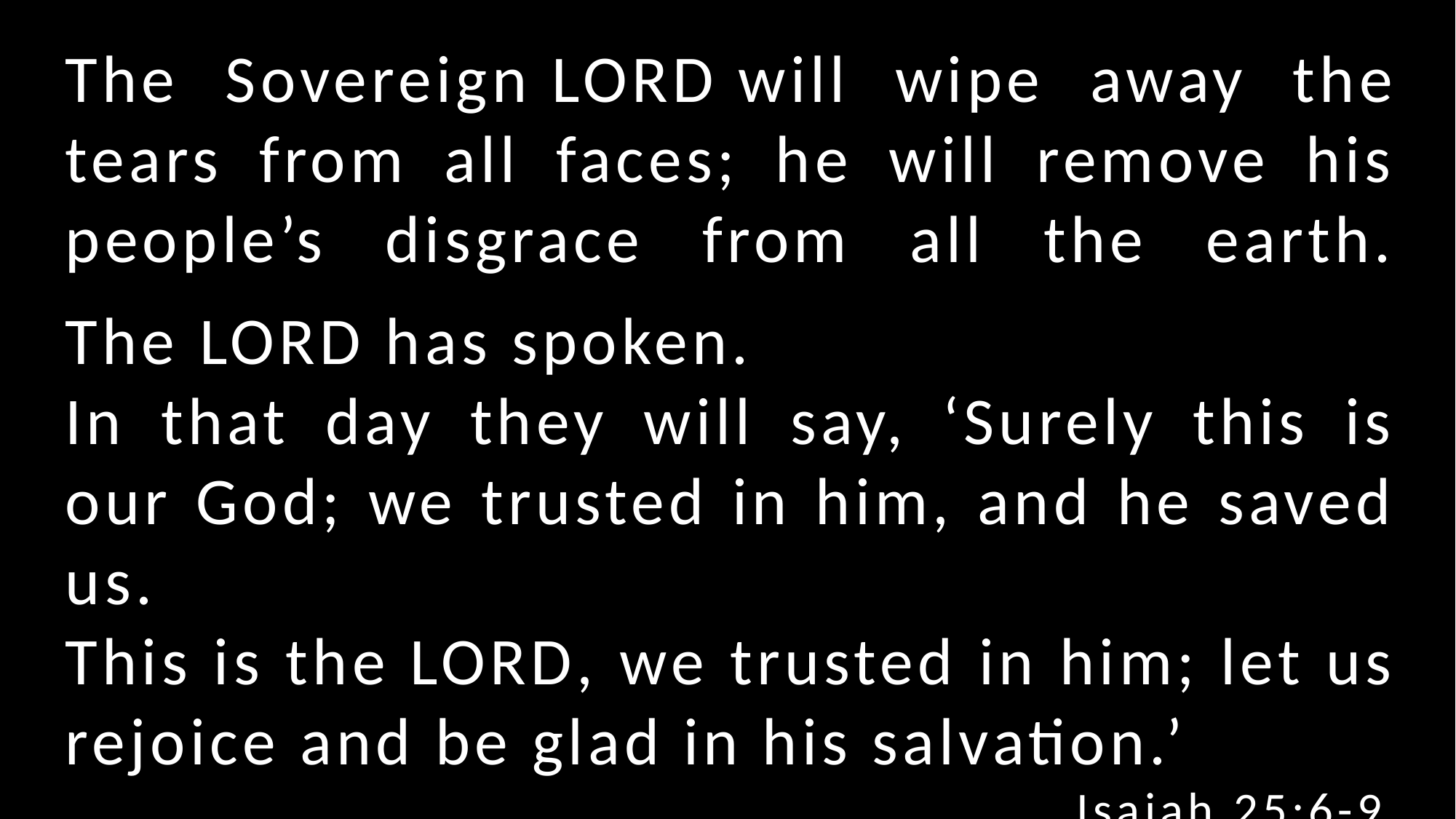

The Sovereign Lord will wipe away the tears from all faces; he will remove his people’s disgrace from all the earth.
The Lord has spoken.
In that day they will say, ‘Surely this is our God; we trusted in him, and he saved us.
This is the Lord, we trusted in him; let us rejoice and be glad in his salvation.’
						   	                Isaiah 25:6-9